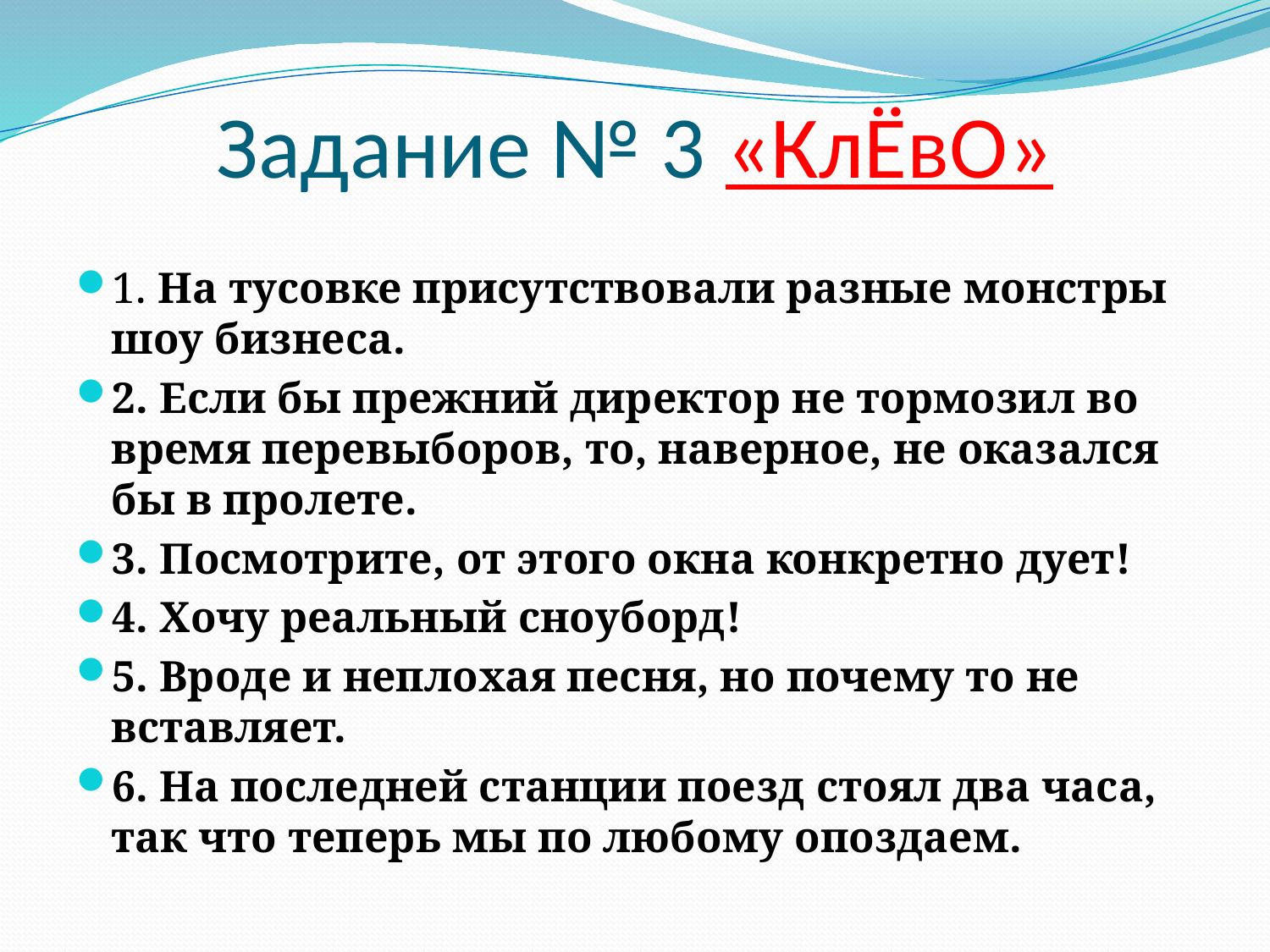

# Задание № 3 «КлЁвО»

1. На тусовке присутствовали разные монстры шоу бизнеса.
2. Если бы прежний директор не тормозил во время перевыборов, то, наверное, не оказался бы в пролете.
3. Посмотрите, от этого окна конкретно дует!
4. Хочу реальный сноуборд!
5. Вроде и неплохая песня, но почему то не вставляет.
6. На последней станции поезд стоял два часа, так что теперь мы по любому опоздаем.